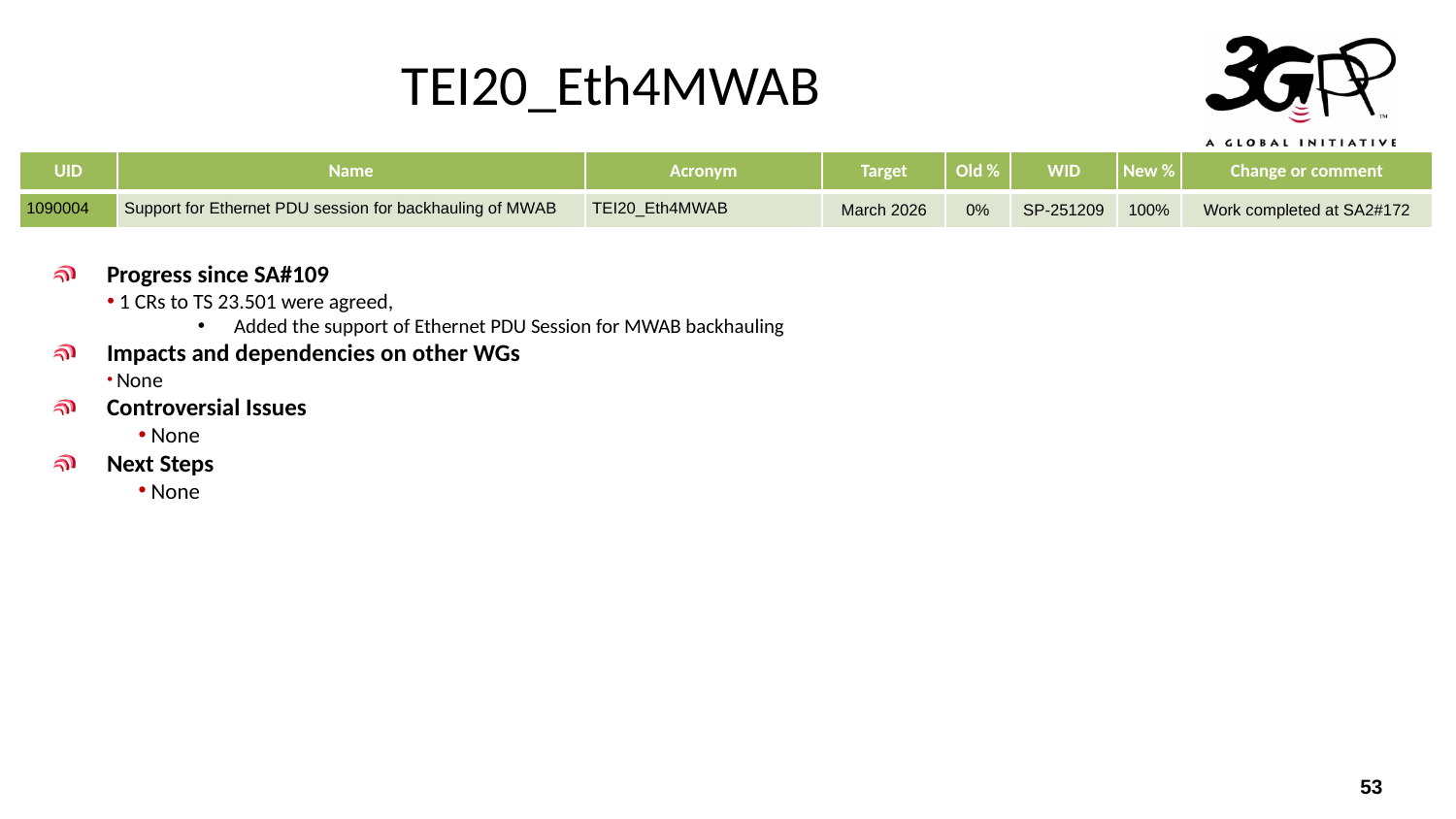

# TEI20_Eth4MWAB
| UID | Name | Acronym | Target | Old % | WID | New % | Change or comment |
| --- | --- | --- | --- | --- | --- | --- | --- |
| 1090004 | Support for Ethernet PDU session for backhauling of MWAB | TEI20\_Eth4MWAB | March 2026 | 0% | SP-251209 | 100% | Work completed at SA2#172 |
Progress since SA#109
 1 CRs to TS 23.501 were agreed,
Added the support of Ethernet PDU Session for MWAB backhauling
Impacts and dependencies on other WGs
 None
Controversial Issues
 None
Next Steps
 None